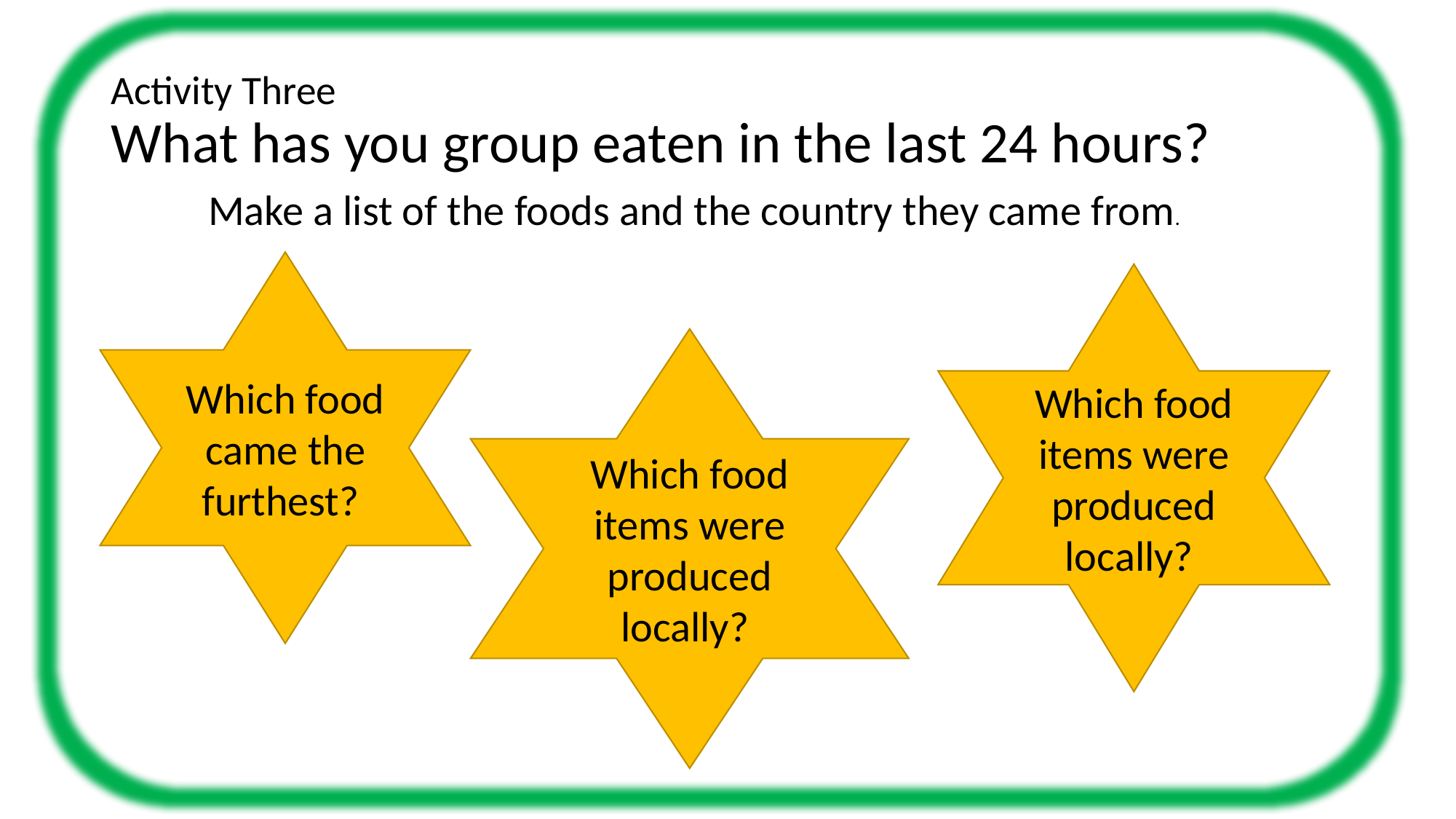

# Activity Three What has you group eaten in the last 24 hours?
Make a list of the foods and the country they came from.
Which food came the furthest?
Which food items were produced locally?
Which food items were produced locally?